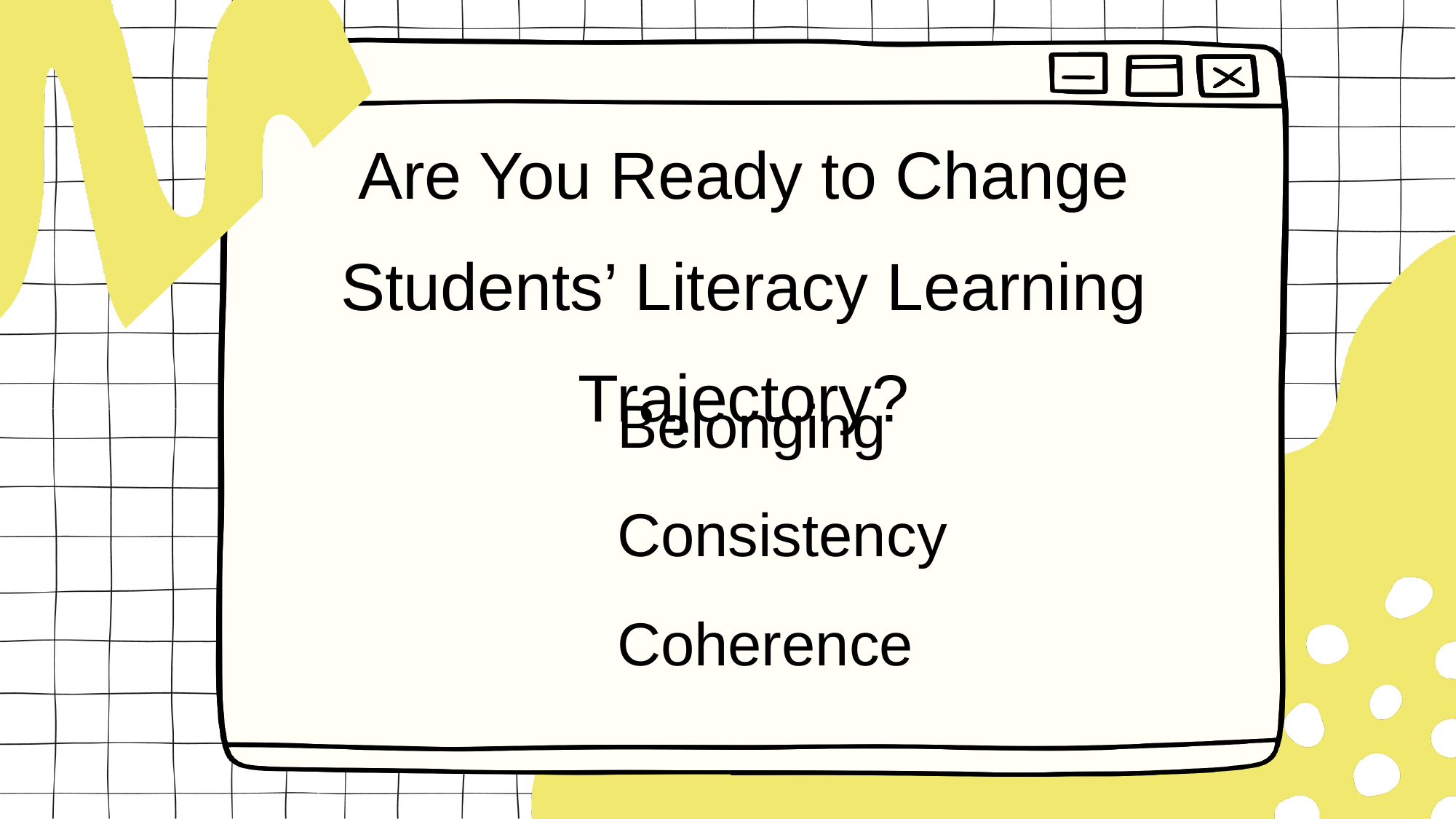

Are You Ready to Change Students’ Literacy Learning Trajectory?

Belonging
Consistency
Coherence